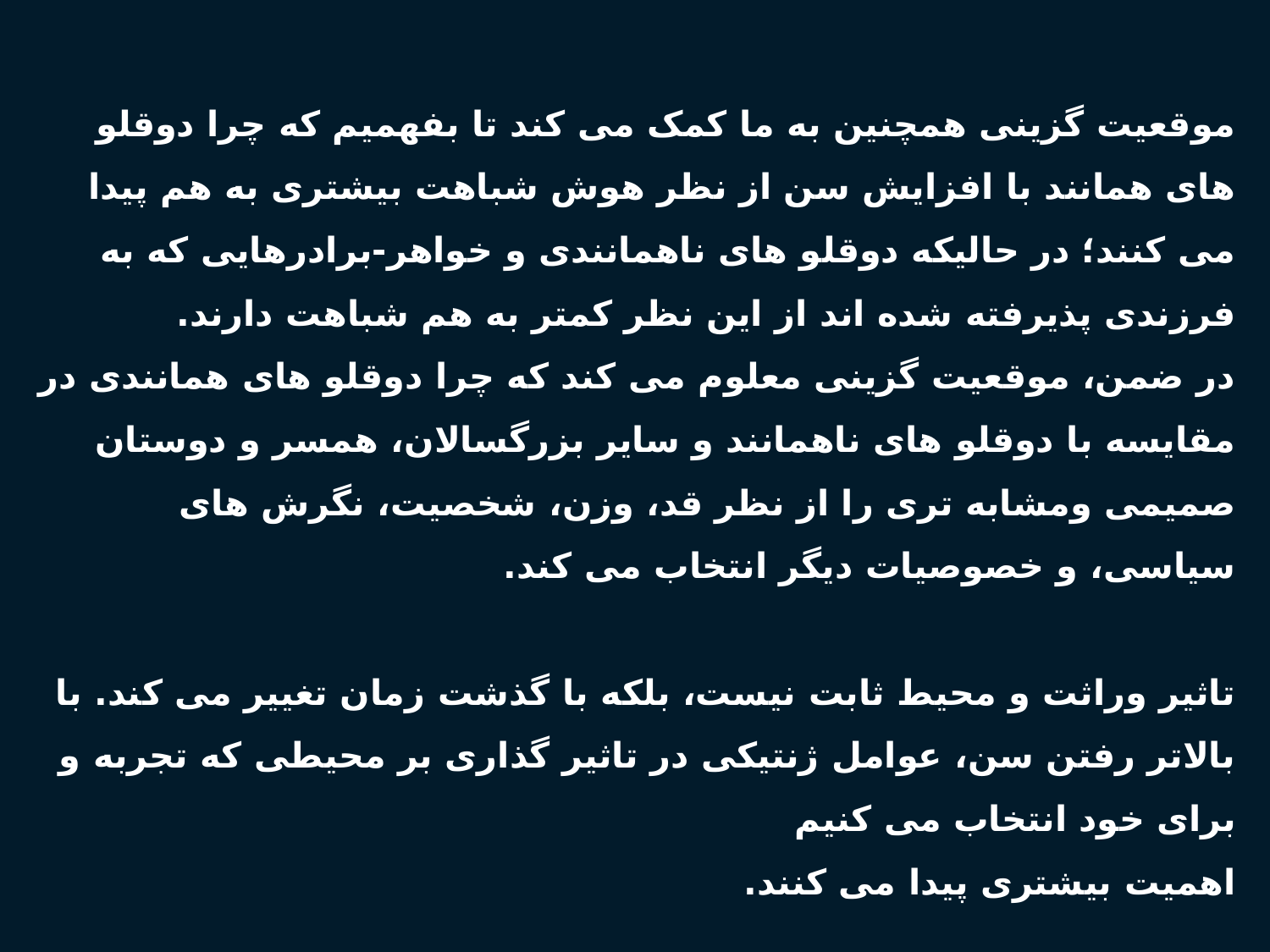

#
موقعیت گزینی همچنین به ما کمک می کند تا بفهمیم که چرا دوقلو های همانند با افزایش سن از نظر هوش شباهت بیشتری به هم پیدا می کنند؛ در حالیکه دوقلو های ناهمانندی و خواهر-برادرهایی که به فرزندی پذیرفته شده اند از این نظر کمتر به هم شباهت دارند.
در ضمن، موقعیت گزینی معلوم می کند که چرا دوقلو های همانندی در مقایسه با دوقلو های ناهمانند و سایر بزرگسالان، همسر و دوستان صمیمی ومشابه تری را از نظر قد، وزن، شخصیت، نگرش های سیاسی، و خصوصیات دیگر انتخاب می کند.

تاثیر وراثت و محیط ثابت نیست، بلکه با گذشت زمان تغییر می کند. با بالاتر رفتن سن، عوامل ژنتیکی در تاثیر گذاری بر محیطی که تجربه و برای خود انتخاب می کنیم
اهمیت بیشتری پیدا می کنند.
57